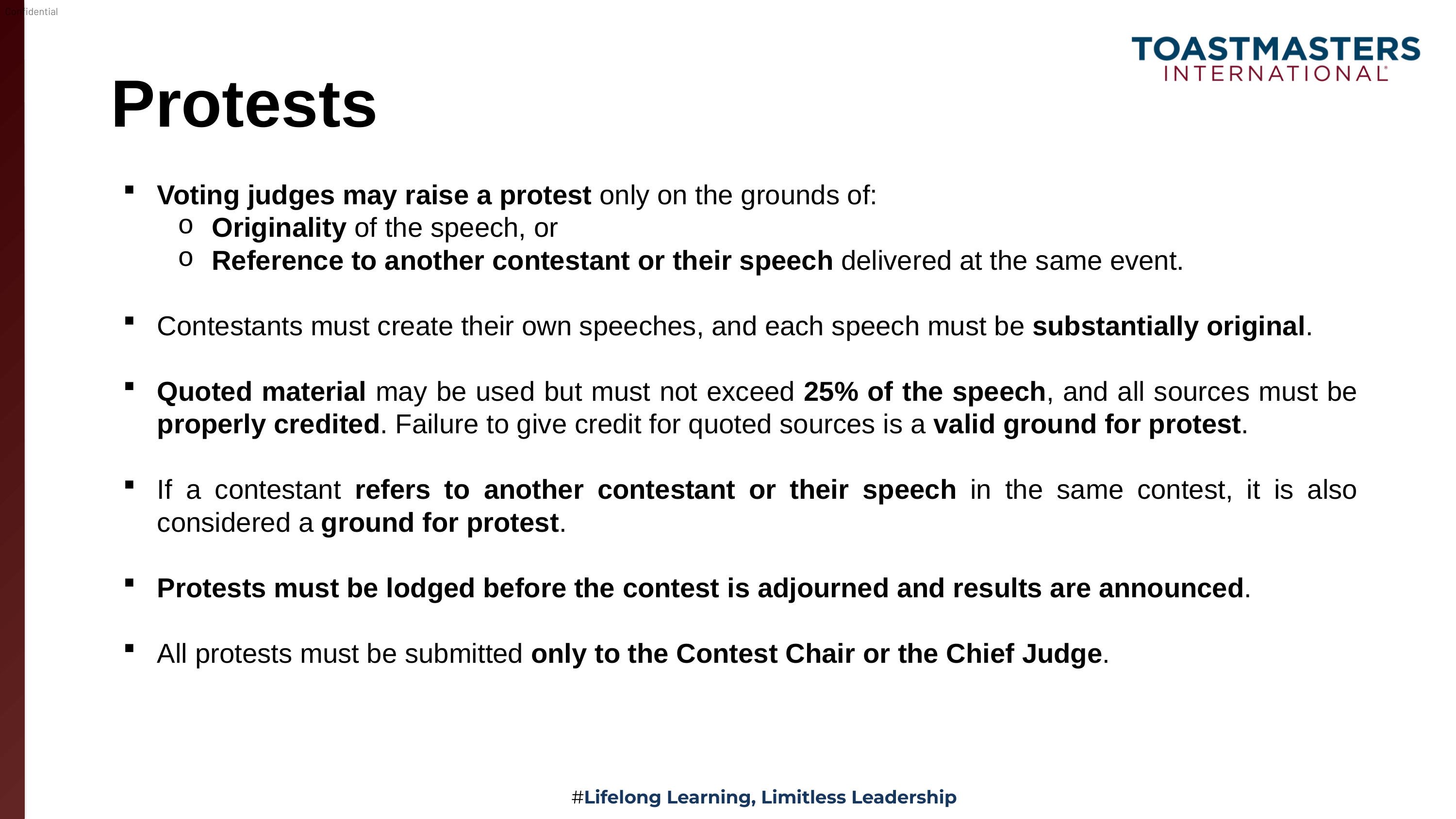

# Protests
Voting judges may raise a protest only on the grounds of:
Originality of the speech, or
Reference to another contestant or their speech delivered at the same event.

Contestants must create their own speeches, and each speech must be substantially original.

Quoted material may be used but must not exceed 25% of the speech, and all sources must be properly credited. Failure to give credit for quoted sources is a valid ground for protest.

If a contestant refers to another contestant or their speech in the same contest, it is also considered a ground for protest.

Protests must be lodged before the contest is adjourned and results are announced.

All protests must be submitted only to the Contest Chair or the Chief Judge.